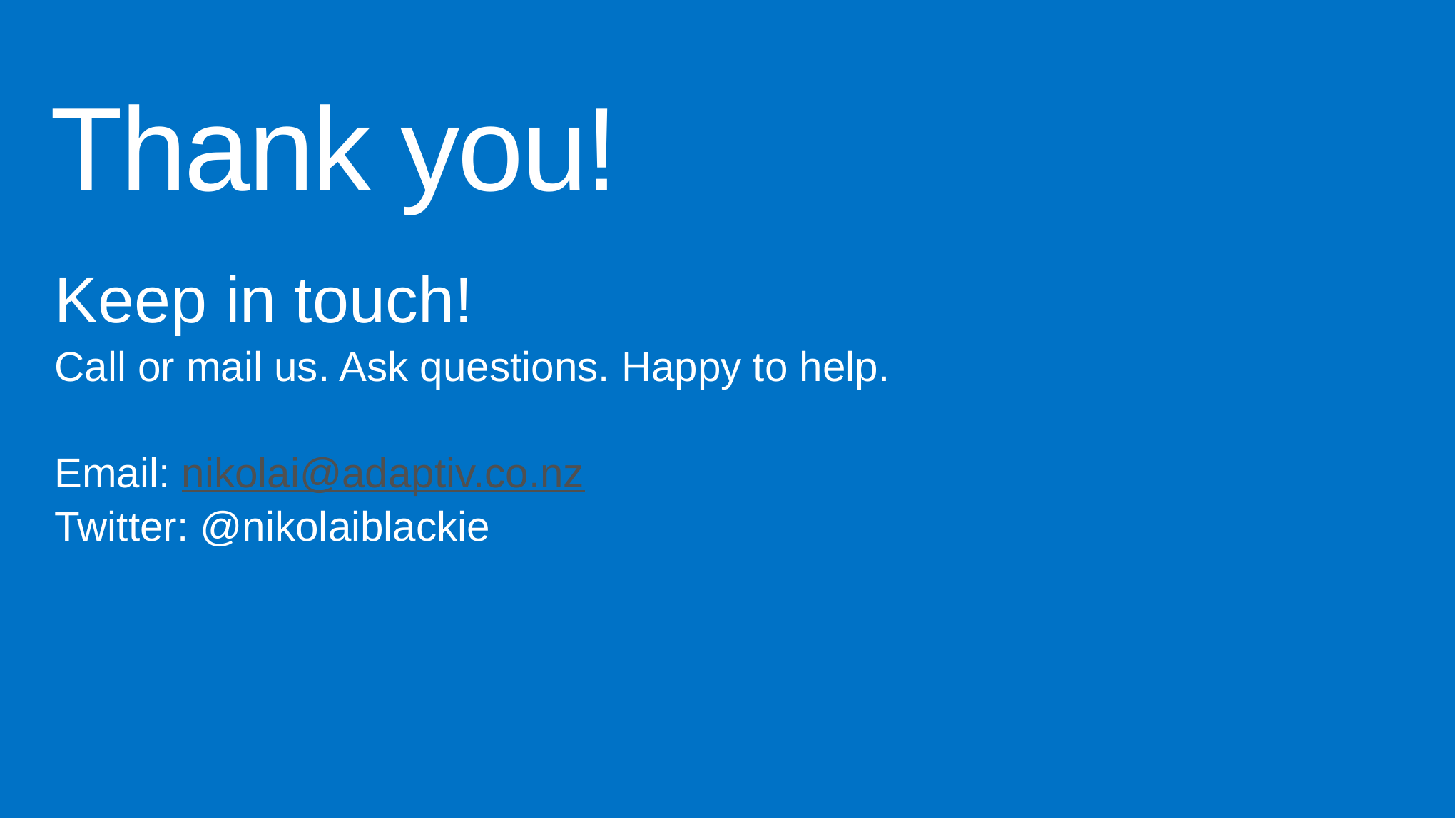

Thank you!
Keep in touch!
Call or mail us. Ask questions. Happy to help.

Email: nikolai@adaptiv.co.nz
Twitter: @nikolaiblackie